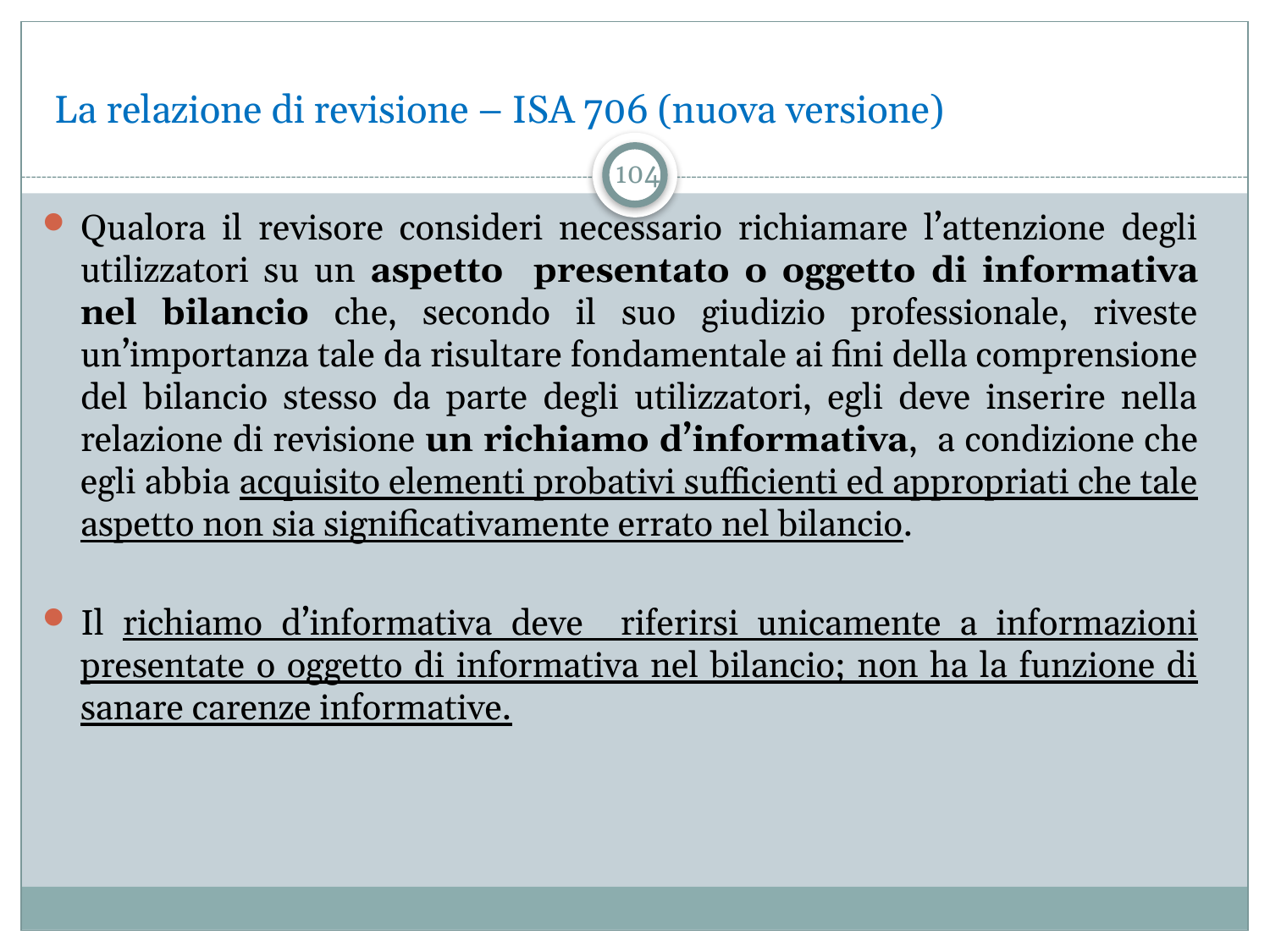

# La relazione di revisione – ISA 706 (nuova versione)
104
Qualora il revisore consideri necessario richiamare l’attenzione degli utilizzatori su un aspetto  presentato o oggetto di informativa nel bilancio che, secondo il suo giudizio professionale, riveste un’importanza tale da risultare fondamentale ai fini della comprensione del bilancio stesso da parte degli utilizzatori, egli deve inserire nella relazione di revisione un richiamo d’informativa,  a condizione che egli abbia acquisito elementi probativi sufficienti ed appropriati che tale aspetto non sia significativamente errato nel bilancio.

Il richiamo d’informativa deve  riferirsi unicamente a informazioni presentate o oggetto di informativa nel bilancio; non ha la funzione di sanare carenze informative.